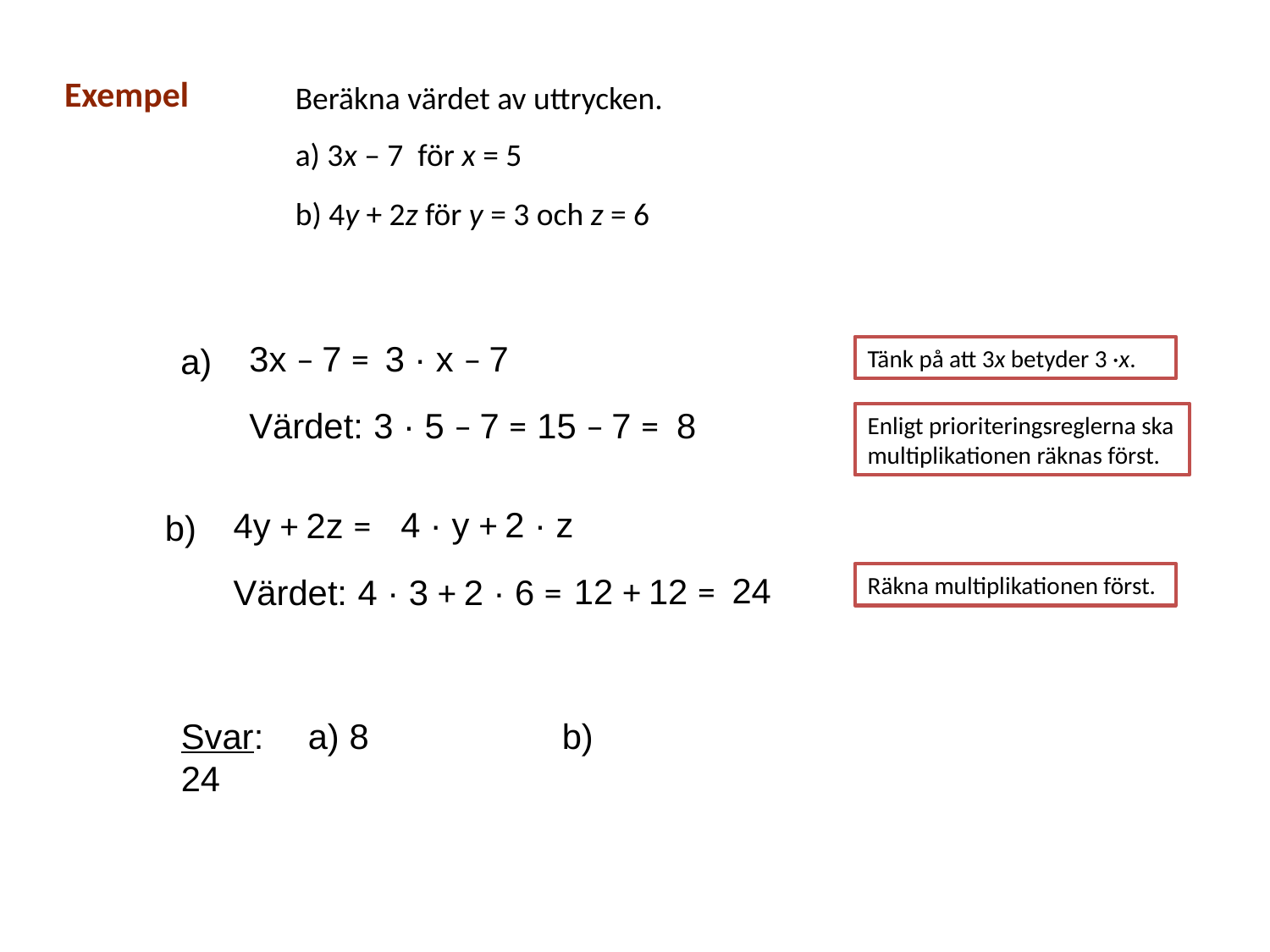

Exempel
Beräkna värdet av uttrycken.
a) 3x – 7  för x = 5

b) 4y + 2z för y = 3 och z = 6
3 · x – 7
3x – 7 =
a)
Tänk på att 3x betyder 3 ·x.
15 – 7 =
8
Värdet:
3 · 5 – 7 =
Enligt prioriteringsreglerna ska multiplikationen räknas först.
4 · y + 2 · z
4y + 2z =
b)
24
12 + 12 =
Räkna multiplikationen först.
Värdet:
4 · 3 + 2 · 6 =
Svar: 	a) 8		b) 24